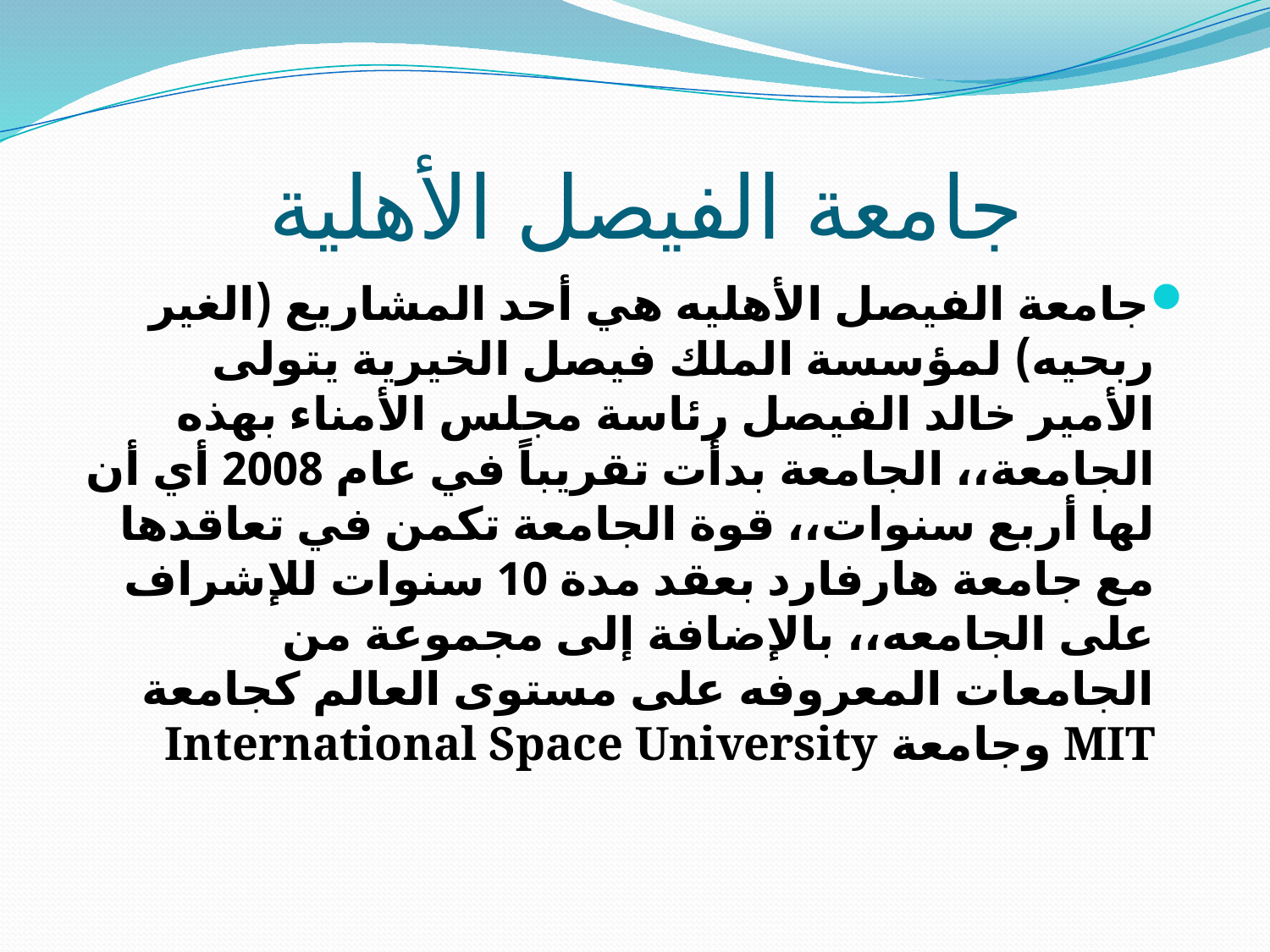

# جامعة الفيصل الأهلية
جامعة الفيصل الأهليه هي أحد المشاريع (الغير ربحيه) لمؤسسة الملك فيصل الخيرية يتولى الأمير خالد الفيصل رئاسة مجلس الأمناء بهذه الجامعة،، الجامعة بدأت تقريباً في عام 2008 أي أن لها أربع سنوات،، قوة الجامعة تكمن في تعاقدها مع جامعة هارفارد بعقد مدة 10 سنوات للإشراف على الجامعه،، بالإضافة إلى مجموعة من الجامعات المعروفه على مستوى العالم كجامعة MIT وجامعة International Space University